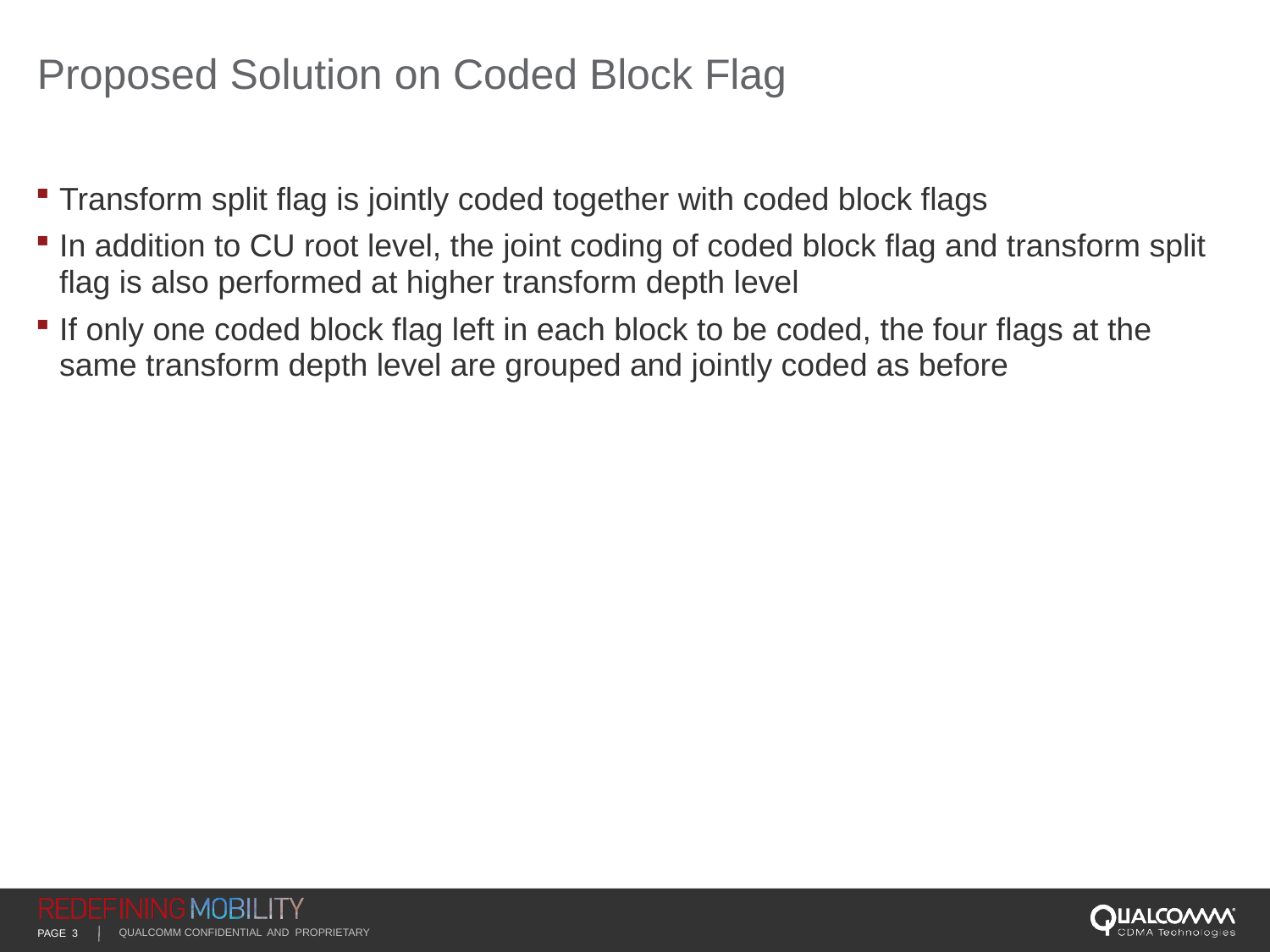

# Proposed Solution on Coded Block Flag

Transform split flag is jointly coded together with coded block flags
In addition to CU root level, the joint coding of coded block flag and transform split flag is also performed at higher transform depth level
If only one coded block flag left in each block to be coded, the four flags at the same transform depth level are grouped and jointly coded as before